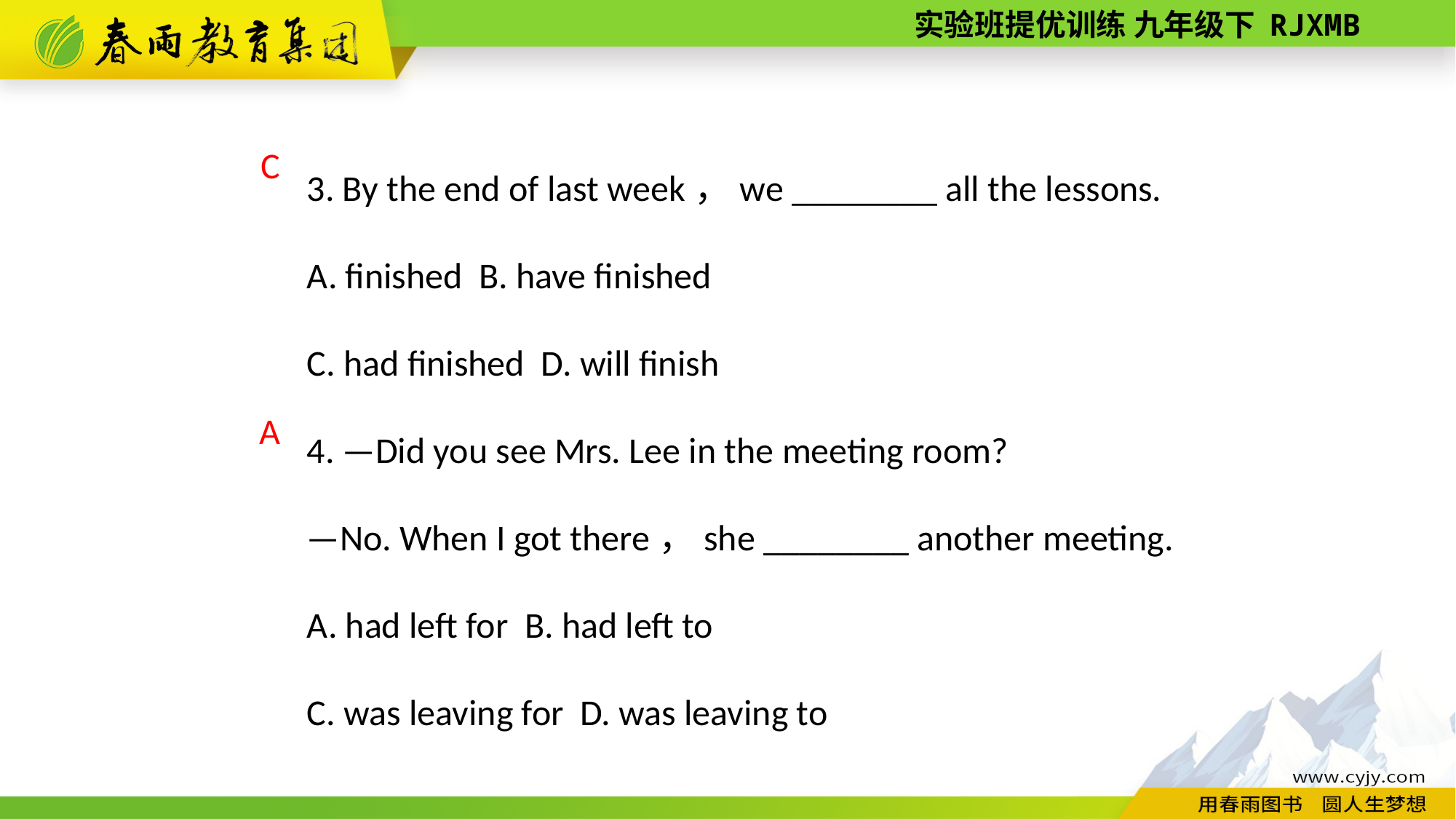

3. By the end of last week，we ________ all the lessons.
A. finished  B. have finished
C. had finished  D. will finish
4. —Did you see Mrs. Lee in the meeting room?
—No. When I got there，she ________ another meeting.
A. had left for  B. had left to
C. was leaving for  D. was leaving to
C
A